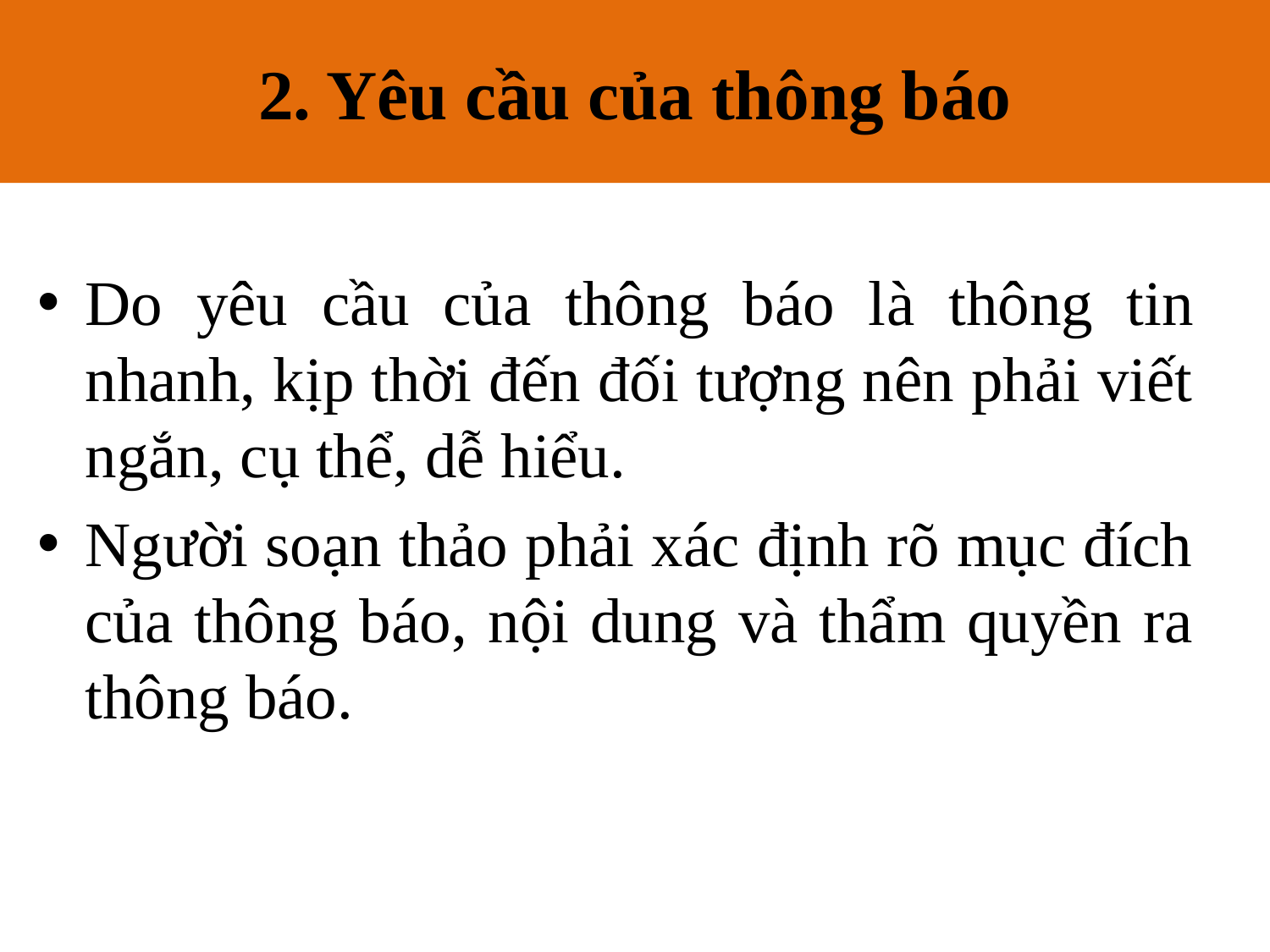

2. Yêu cầu của thông báo
# 2. Yêu cầu của thông báo
Do yêu cầu của thông báo là thông tin nhanh, kịp thời đến đối tượng nên phải viết ngắn, cụ thể, dễ hiểu.
Người soạn thảo phải xác định rõ mục đích của thông báo, nội dung và thẩm quyền ra thông báo.